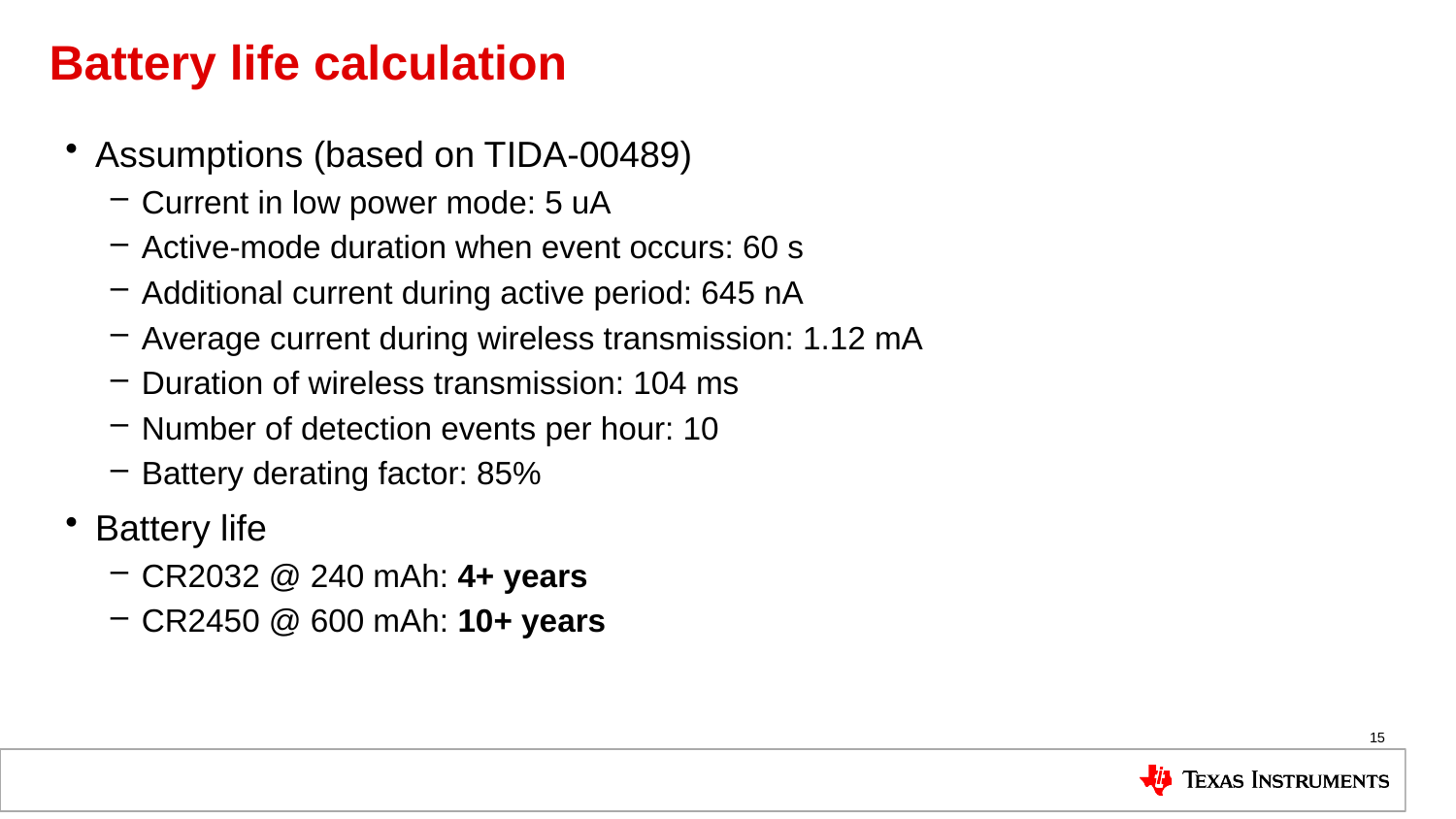

# Battery life calculation
Assumptions (based on TIDA-00489)
Current in low power mode: 5 uA
Active-mode duration when event occurs: 60 s
Additional current during active period: 645 nA
Average current during wireless transmission: 1.12 mA
Duration of wireless transmission: 104 ms
Number of detection events per hour: 10
Battery derating factor: 85%
Battery life
CR2032 @ 240 mAh: 4+ years
CR2450 @ 600 mAh: 10+ years
15